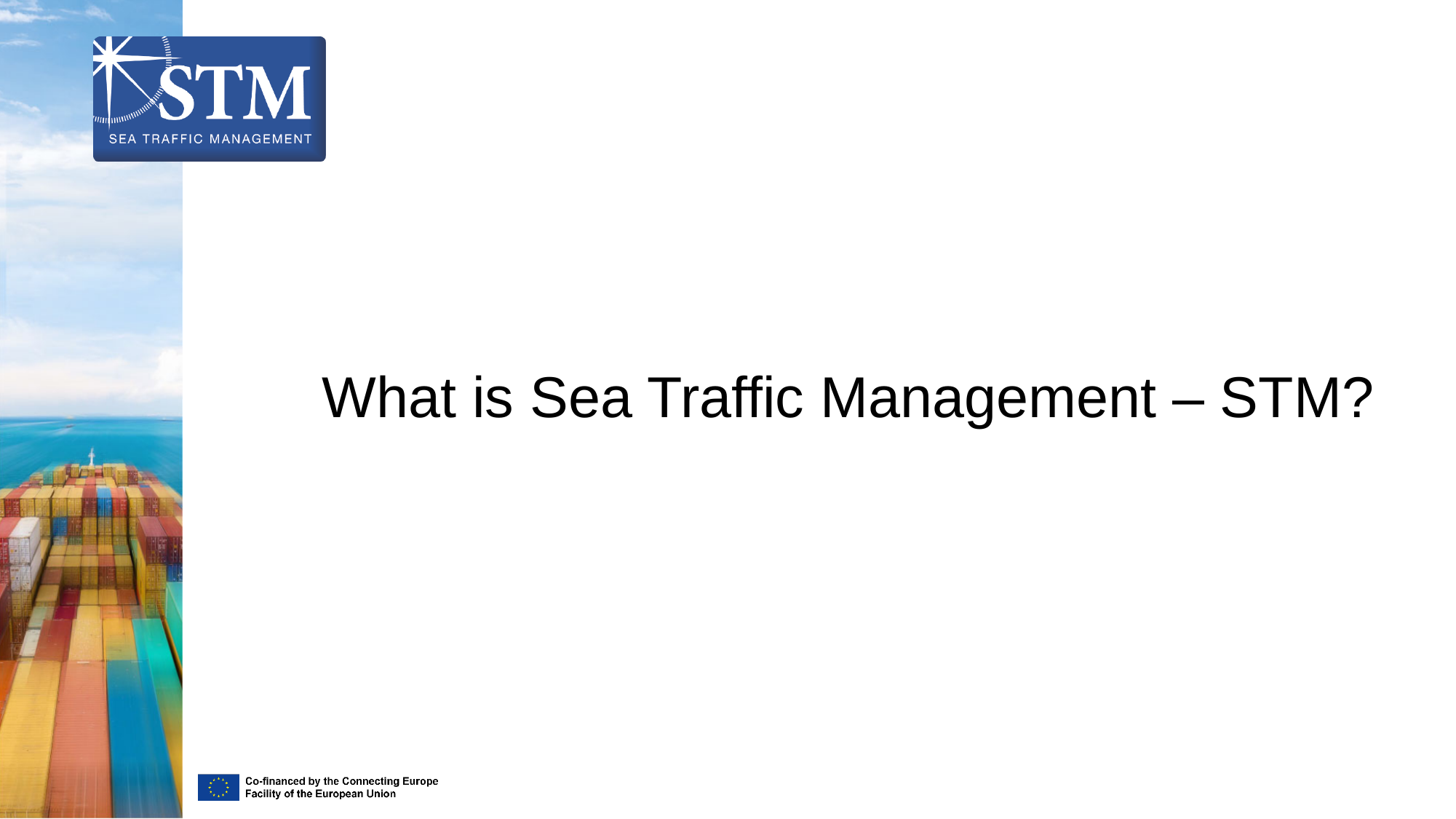

#

What is Sea Traffic Management – STM?